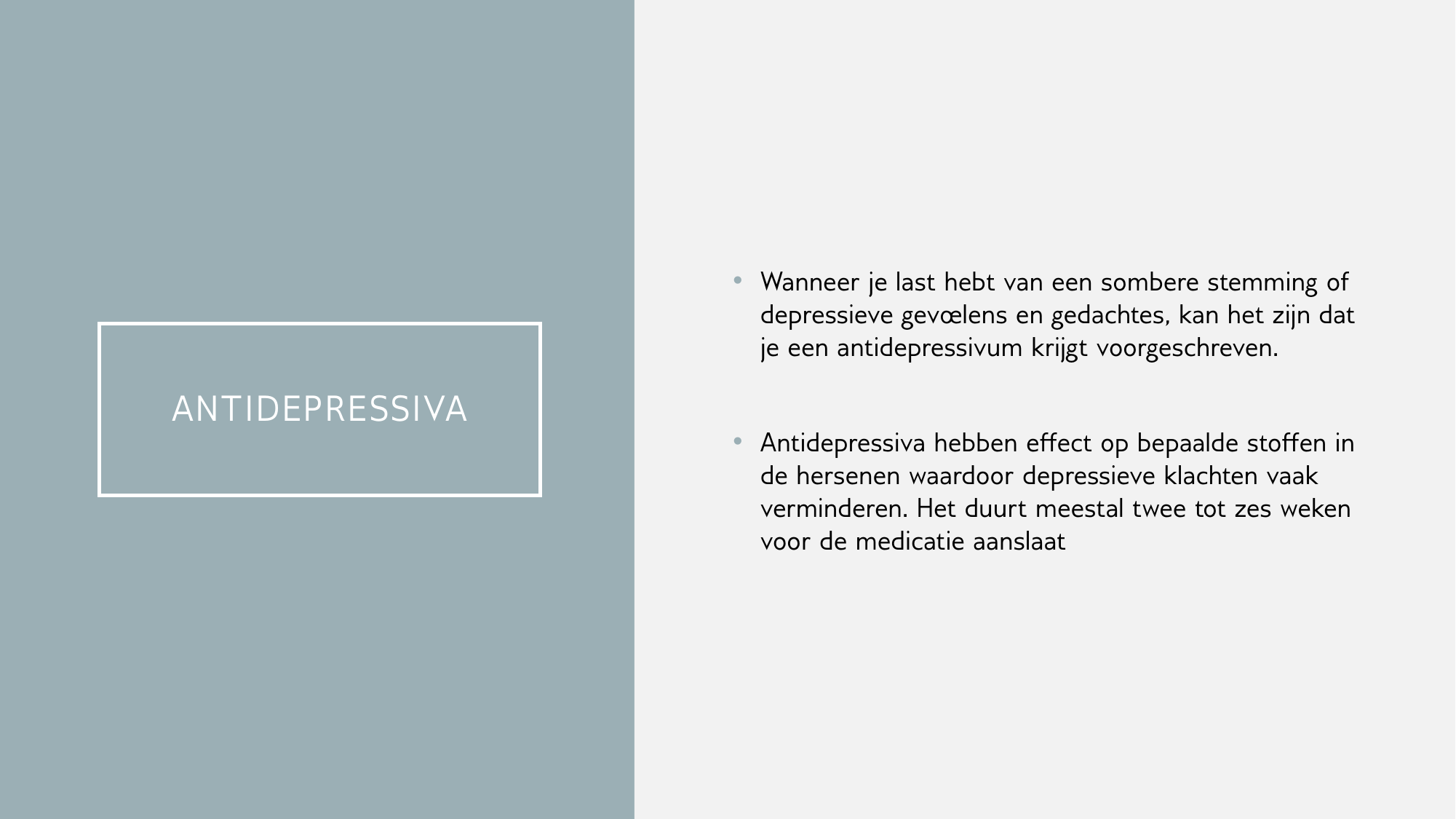

Wanneer je last hebt van een sombere stemming of depressieve gevoelens en gedachtes, kan het zijn dat je een antidepressivum krijgt voorgeschreven.

Antidepressiva hebben effect op bepaalde stoffen in de hersenen waardoor depressieve klachten vaak verminderen. Het duurt meestal twee tot zes weken voor de medicatie aanslaat
# Antidepressiva